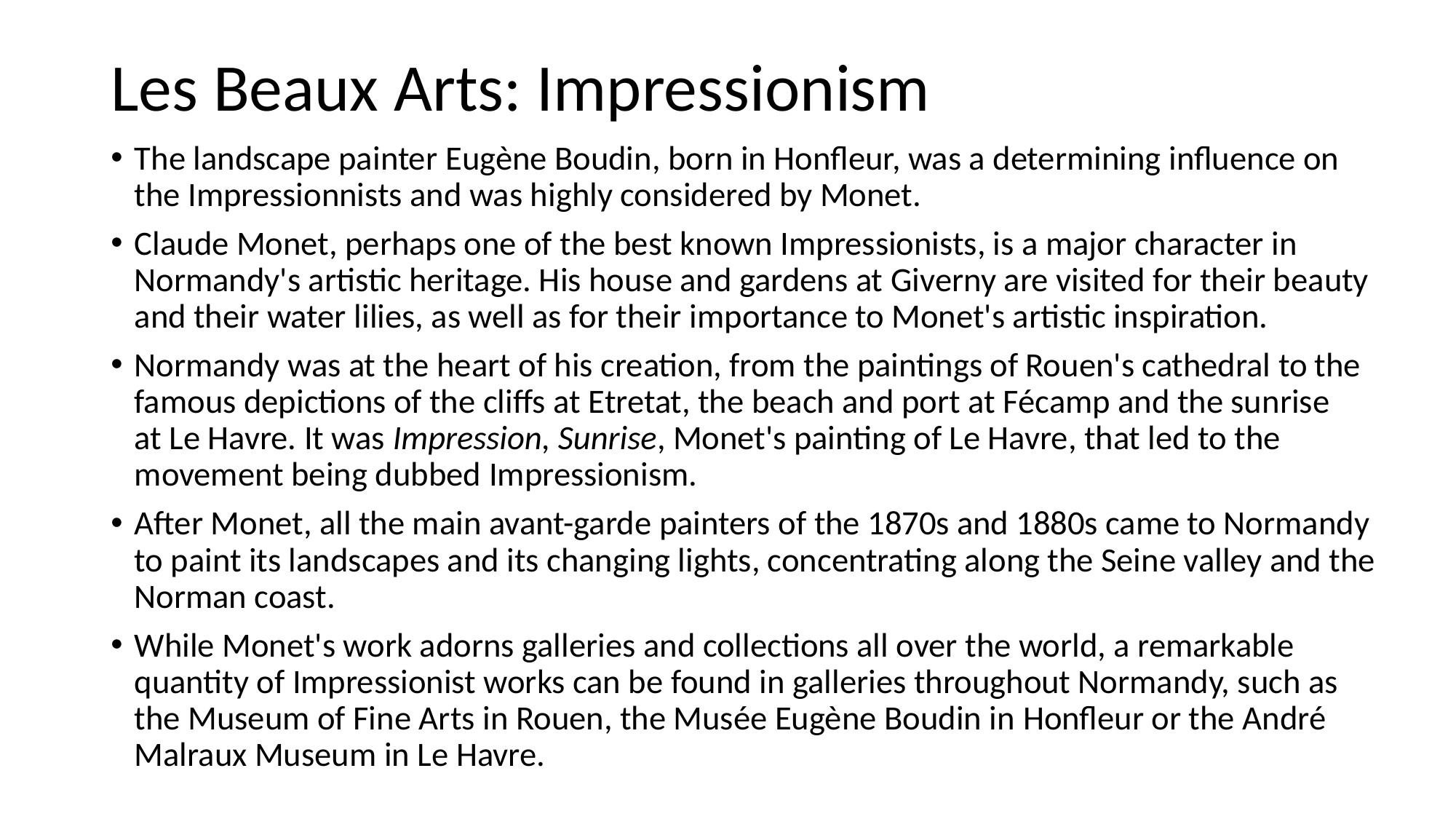

# Les Beaux Arts: Impressionism
The landscape painter Eugène Boudin, born in Honfleur, was a determining influence on the Impressionnists and was highly considered by Monet.
Claude Monet, perhaps one of the best known Impressionists, is a major character in Normandy's artistic heritage. His house and gardens at Giverny are visited for their beauty and their water lilies, as well as for their importance to Monet's artistic inspiration.
Normandy was at the heart of his creation, from the paintings of Rouen's cathedral to the famous depictions of the cliffs at Etretat, the beach and port at Fécamp and the sunrise at Le Havre. It was Impression, Sunrise, Monet's painting of Le Havre, that led to the movement being dubbed Impressionism.
After Monet, all the main avant-garde painters of the 1870s and 1880s came to Normandy to paint its landscapes and its changing lights, concentrating along the Seine valley and the Norman coast.
While Monet's work adorns galleries and collections all over the world, a remarkable quantity of Impressionist works can be found in galleries throughout Normandy, such as the Museum of Fine Arts in Rouen, the Musée Eugène Boudin in Honfleur or the André Malraux Museum in Le Havre.